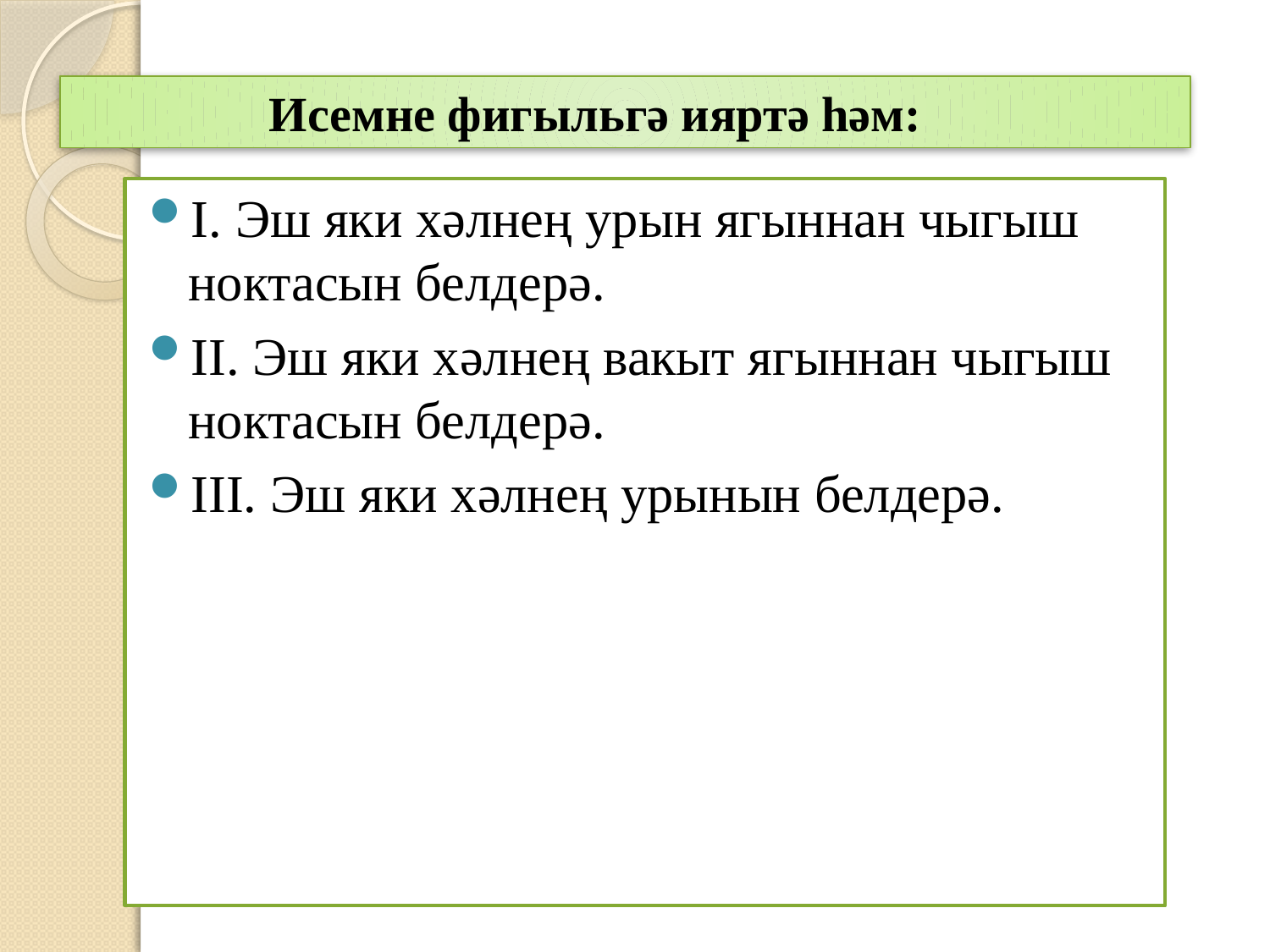

Исемне фигыльгә ияртә һәм:
I. Эш яки хәлнең урын ягыннан чыгыш ноктасын белдерә.
II. Эш яки хәлнең вакыт ягыннан чыгыш ноктасын белдерә.
III. Эш яки хәлнең урынын белдерә.